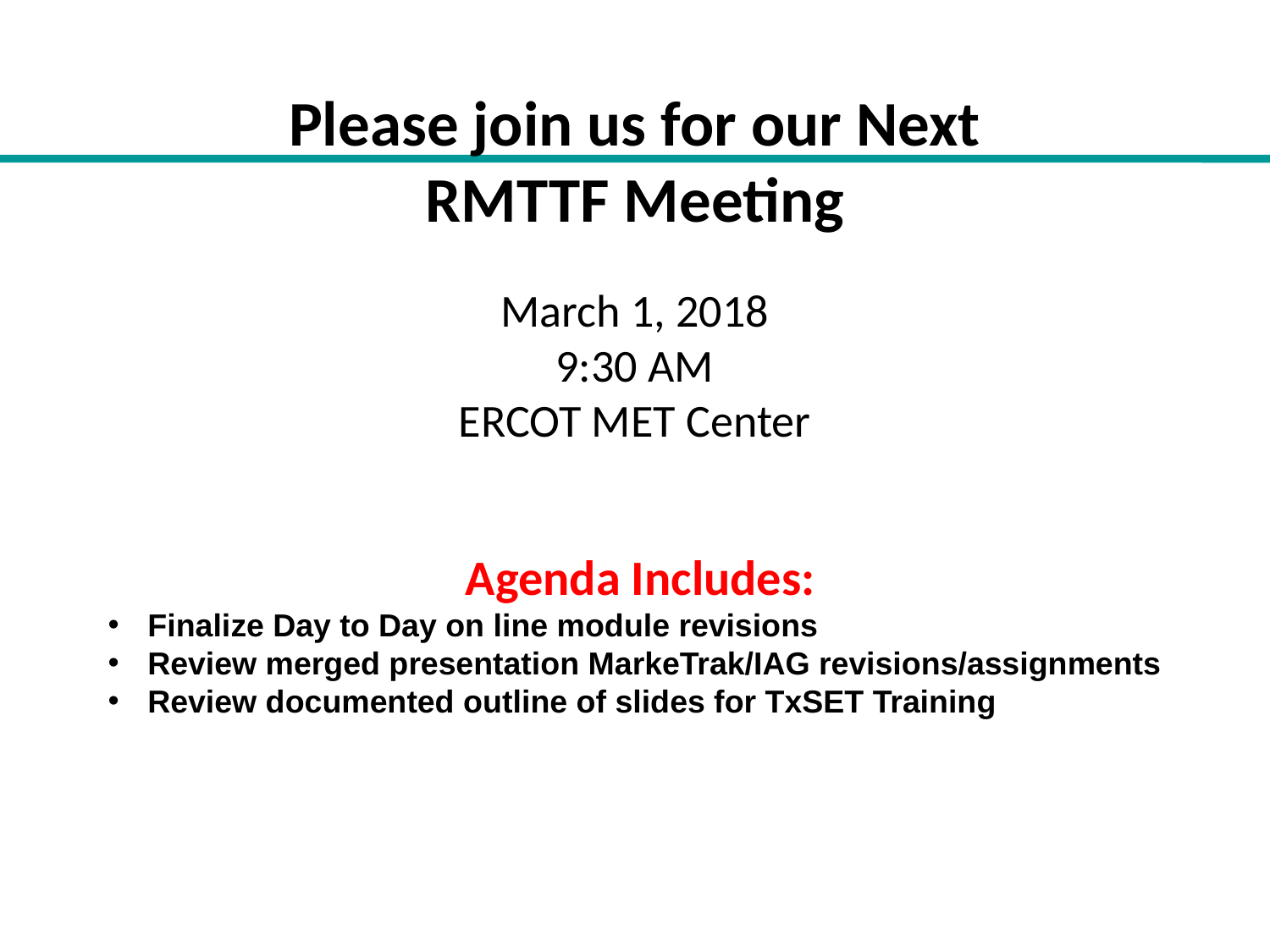

# Please join us for our Next RMTTF Meeting
March 1, 2018
9:30 AM
ERCOT MET Center

Agenda Includes:
Finalize Day to Day on line module revisions
Review merged presentation MarkeTrak/IAG revisions/assignments
Review documented outline of slides for TxSET Training